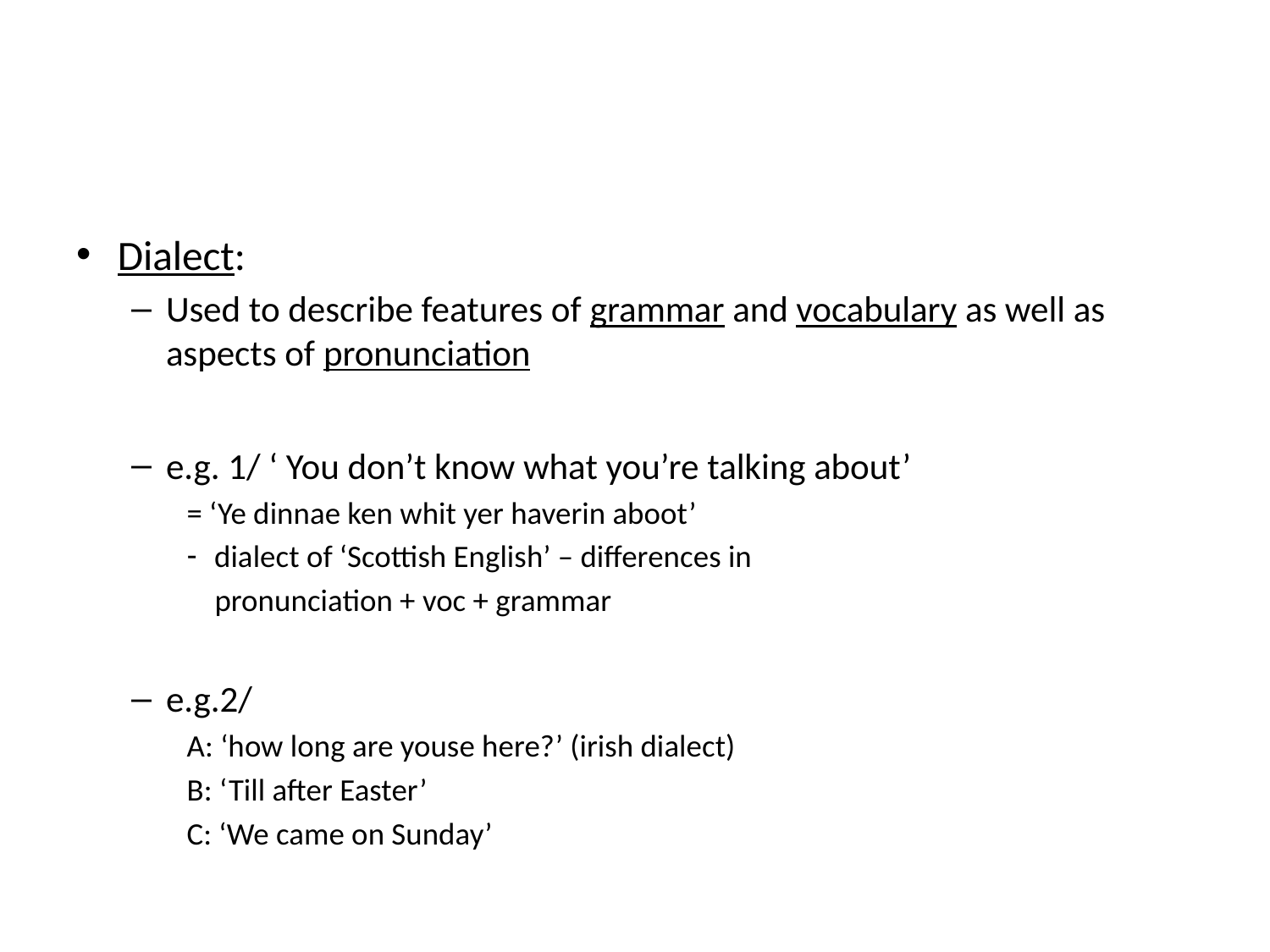

#
Dialect:
Used to describe features of grammar and vocabulary as well as aspects of pronunciation

e.g. 1/ ‘ You don’t know what you’re talking about’
= ‘Ye dinnae ken whit yer haverin aboot’
dialect of ‘Scottish English’ – differences in
    pronunciation + voc + grammar

e.g.2/
A: ‘how long are youse here?’ (irish dialect)
B: ‘Till after Easter’
C: ‘We came on Sunday’